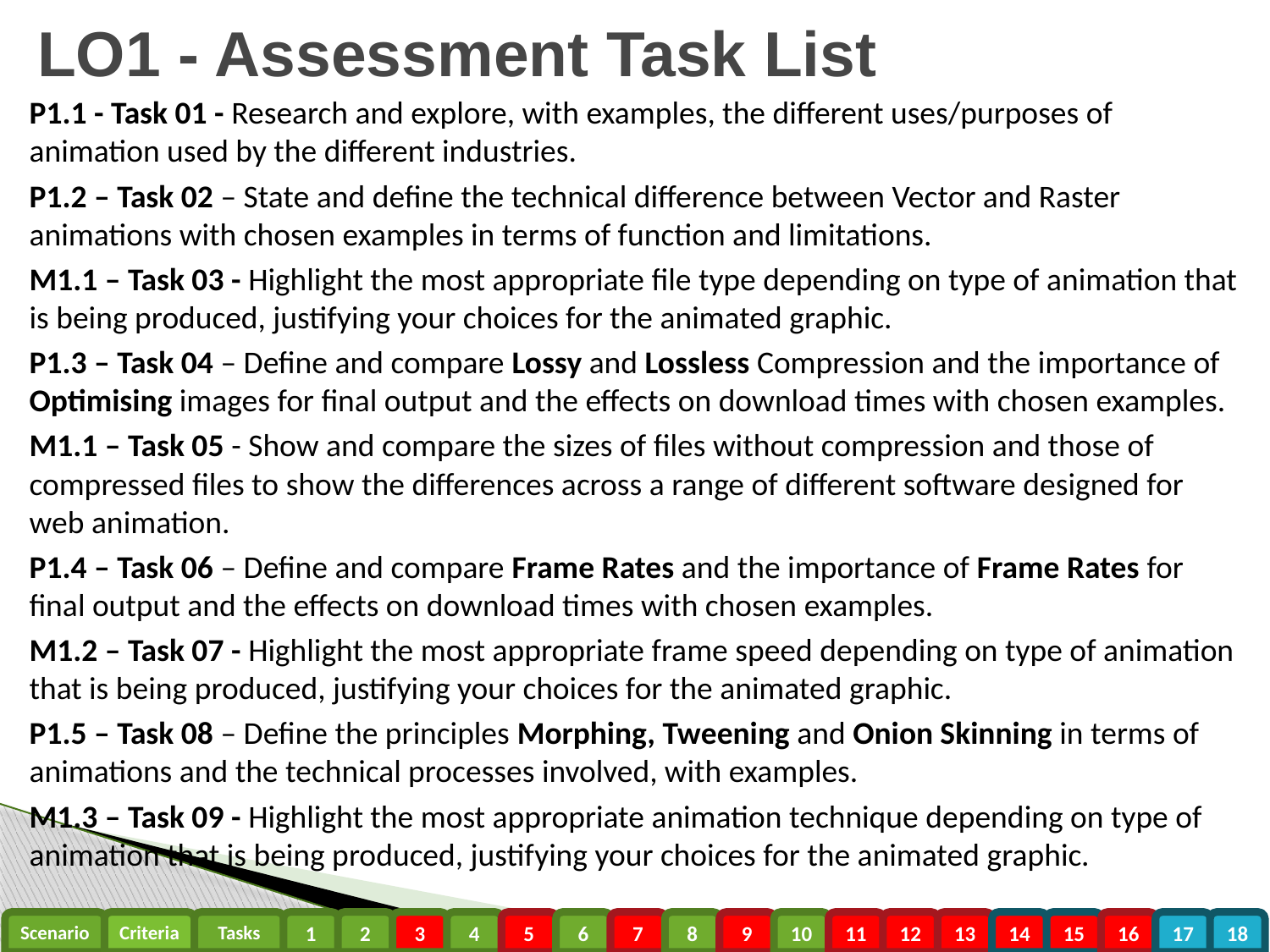

# LO1 - Assessment Task List
P1.1 - Task 01 - Research and explore, with examples, the different uses/purposes of animation used by the different industries.
P1.2 – Task 02 – State and define the technical difference between Vector and Raster animations with chosen examples in terms of function and limitations.
M1.1 – Task 03 - Highlight the most appropriate file type depending on type of animation that is being produced, justifying your choices for the animated graphic.
P1.3 – Task 04 – Define and compare Lossy and Lossless Compression and the importance of Optimising images for final output and the effects on download times with chosen examples.
M1.1 – Task 05 - Show and compare the sizes of files without compression and those of compressed files to show the differences across a range of different software designed for web animation.
P1.4 – Task 06 – Define and compare Frame Rates and the importance of Frame Rates for final output and the effects on download times with chosen examples.
M1.2 – Task 07 - Highlight the most appropriate frame speed depending on type of animation that is being produced, justifying your choices for the animated graphic.
P1.5 – Task 08 – Define the principles Morphing, Tweening and Onion Skinning in terms of animations and the technical processes involved, with examples.
M1.3 – Task 09 - Highlight the most appropriate animation technique depending on type of animation that is being produced, justifying your choices for the animated graphic.